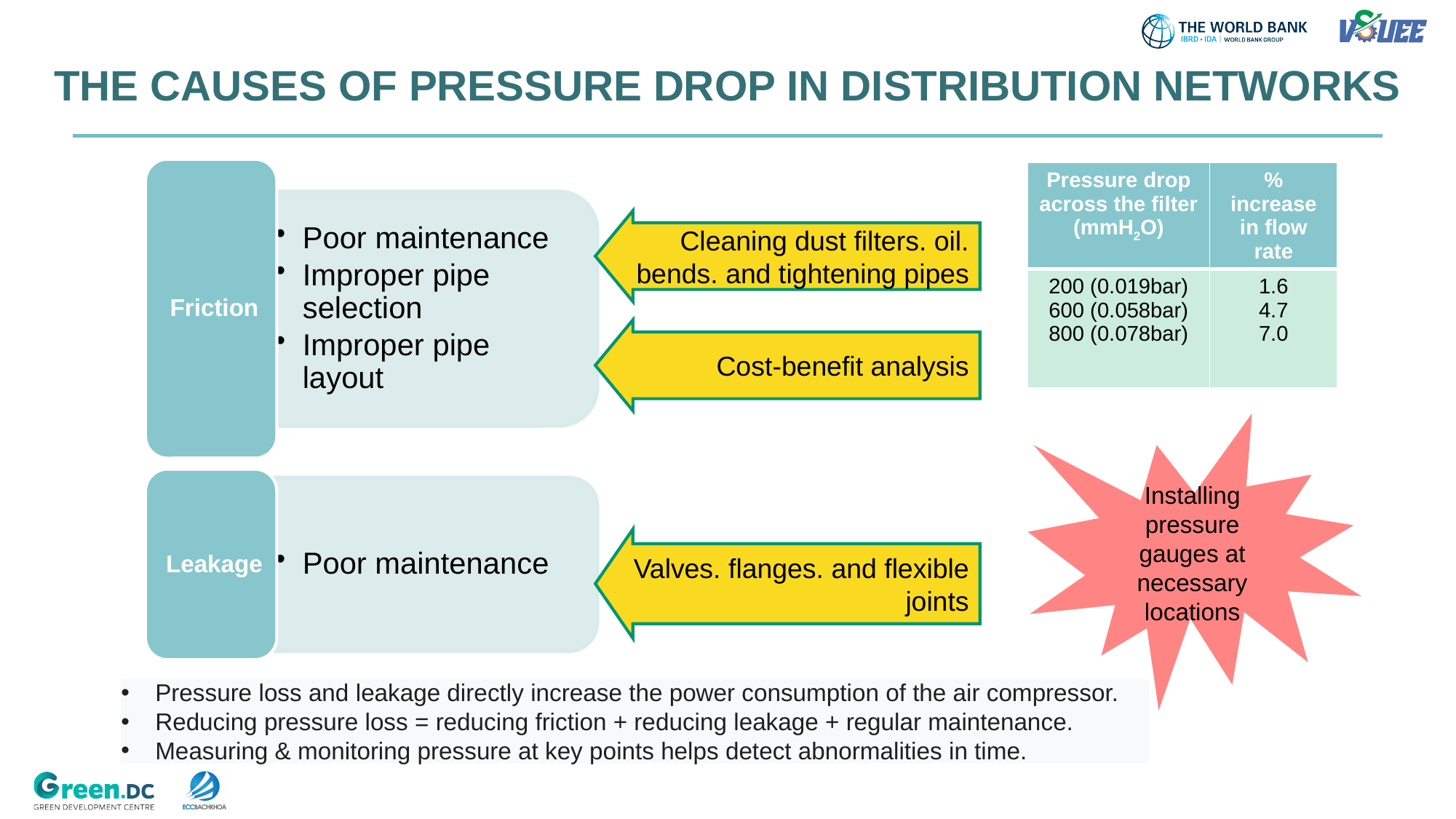

THE CAUSES OF PRESSURE DROP IN DISTRIBUTION NETWORKS
Poor maintenance
Improper pipe selection
Improper pipe layout
Friction
Poor maintenance
Leakage
| Pressure drop across the filter (mmH2O) | % increase in flow rate |
| --- | --- |
| 200 (0.019bar) 600 (0.058bar) 800 (0.078bar) | 1.6 4.7 7.0 |
Cleaning dust filters. oil. bends. and tightening pipes
Cost-benefit analysis
Installing pressure gauges at necessary locations
Valves. flanges. and flexible joints
Pressure loss and leakage directly increase the power consumption of the air compressor.
Reducing pressure loss = reducing friction + reducing leakage + regular maintenance.
Measuring & monitoring pressure at key points helps detect abnormalities in time.